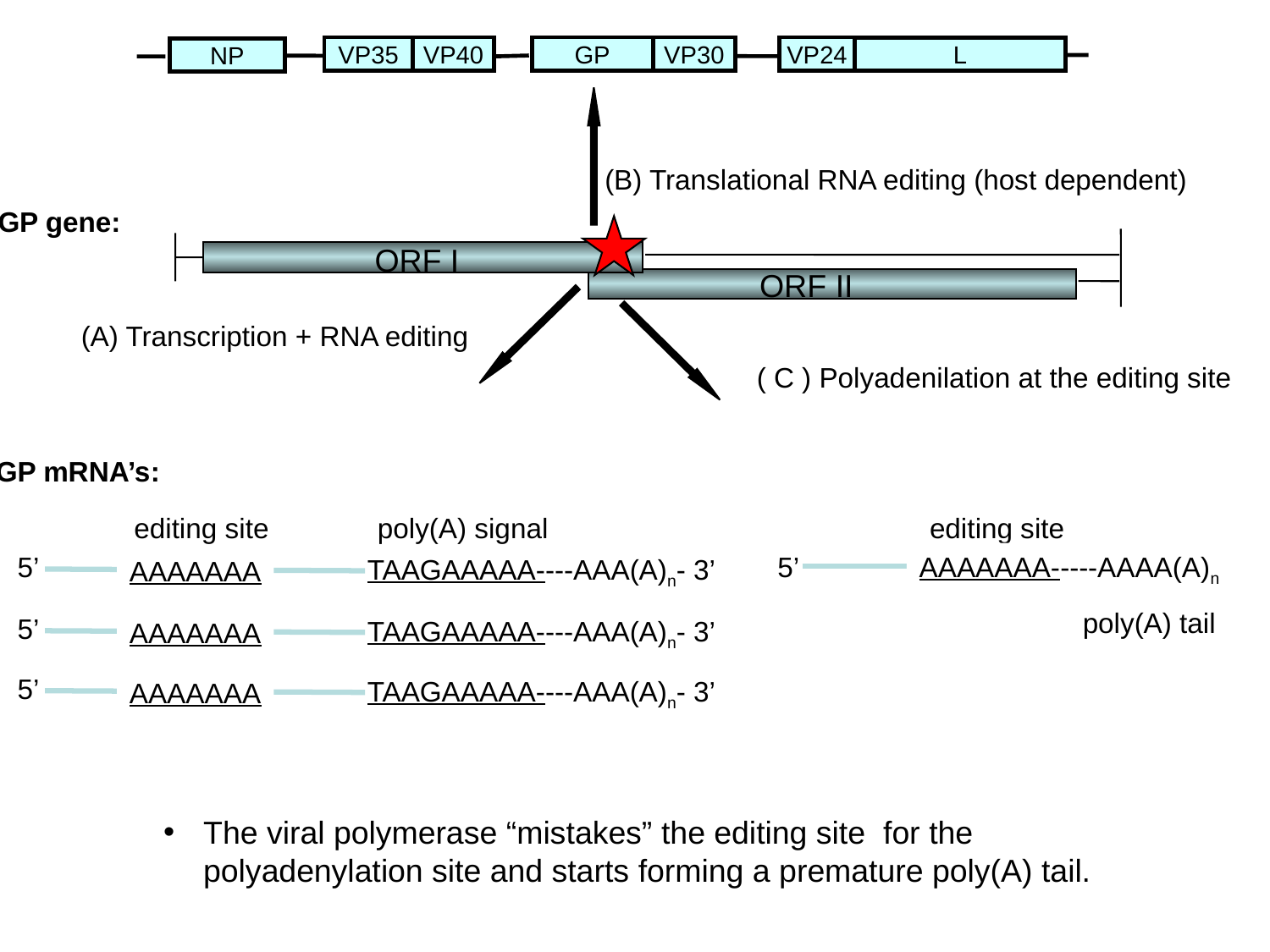

L
VP35
VP40
GP
VP30
VP24
L
NP

(B) Translational RNA editing (host dependent)
GP gene:

ORF I

ORF II

(A) Transcription + RNA editing

 ( C ) Polyadenilation at the editing site
GP mRNA’s:
editing site
poly(A) signal
editing site
5’
AAAAAAA-----AAAA(A)n
5’
TAAGAAAAA----AAA(A)n- 3’
AAAAAAA
poly(A) tail
5’
TAAGAAAAA----AAA(A)n- 3’
AAAAAAA
5’
TAAGAAAAA----AAA(A)n- 3’
AAAAAAA
The viral polymerase “mistakes” the editing site  for the polyadenylation site and starts forming a premature poly(A) tail.